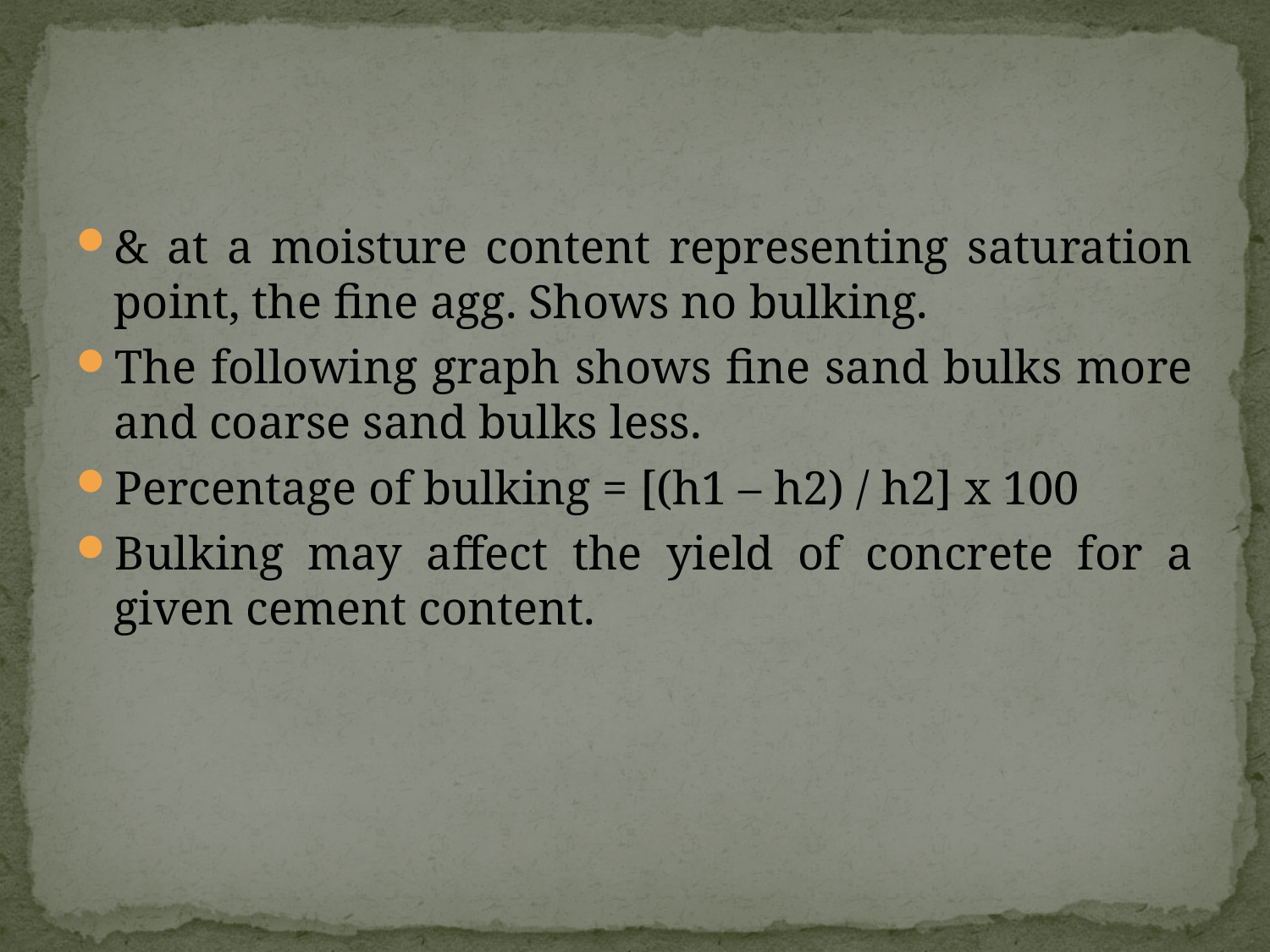

& at a moisture content representing saturation point, the fine agg. Shows no bulking.
The following graph shows fine sand bulks more and coarse sand bulks less.
Percentage of bulking = [(h1 – h2) / h2] x 100
Bulking may affect the yield of concrete for a given cement content.